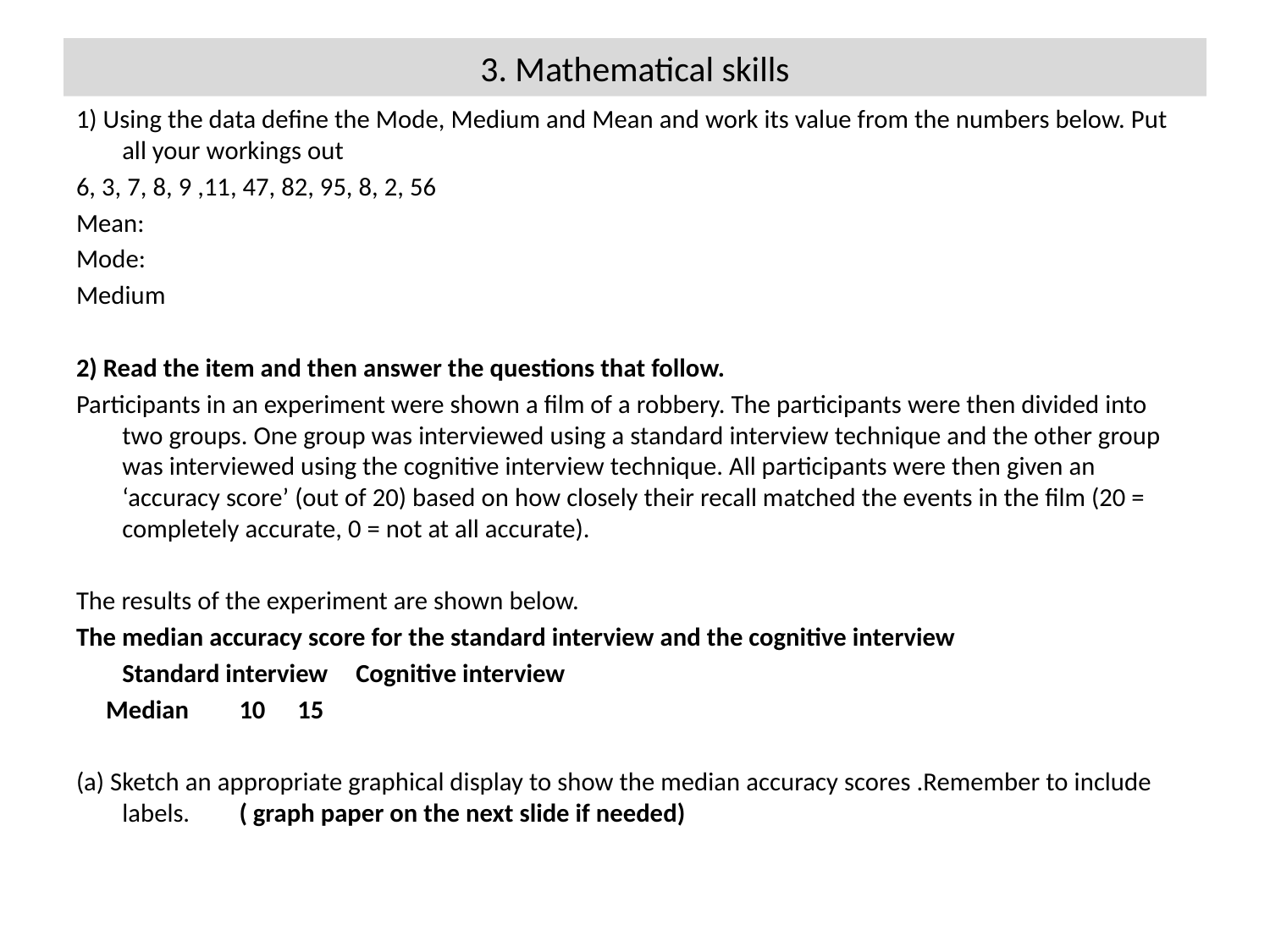

# 3. Mathematical skills
1) Using the data define the Mode, Medium and Mean and work its value from the numbers below. Put all your workings out
6, 3, 7, 8, 9 ,11, 47, 82, 95, 8, 2, 56
Mean:
Mode:
Medium

2) Read the item and then answer the questions that follow.
Participants in an experiment were shown a film of a robbery. The participants were then divided into two groups. One group was interviewed using a standard interview technique and the other group was interviewed using the cognitive interview technique. All participants were then given an ‘accuracy score’ (out of 20) based on how closely their recall matched the events in the film (20 = completely accurate, 0 = not at all accurate).

The results of the experiment are shown below.
The median accuracy score for the standard interview and the cognitive interview
			Standard interview 	Cognitive interview
     Median 		10 			15

(a) Sketch an appropriate graphical display to show the median accuracy scores .Remember to include labels. 	( graph paper on the next slide if needed)